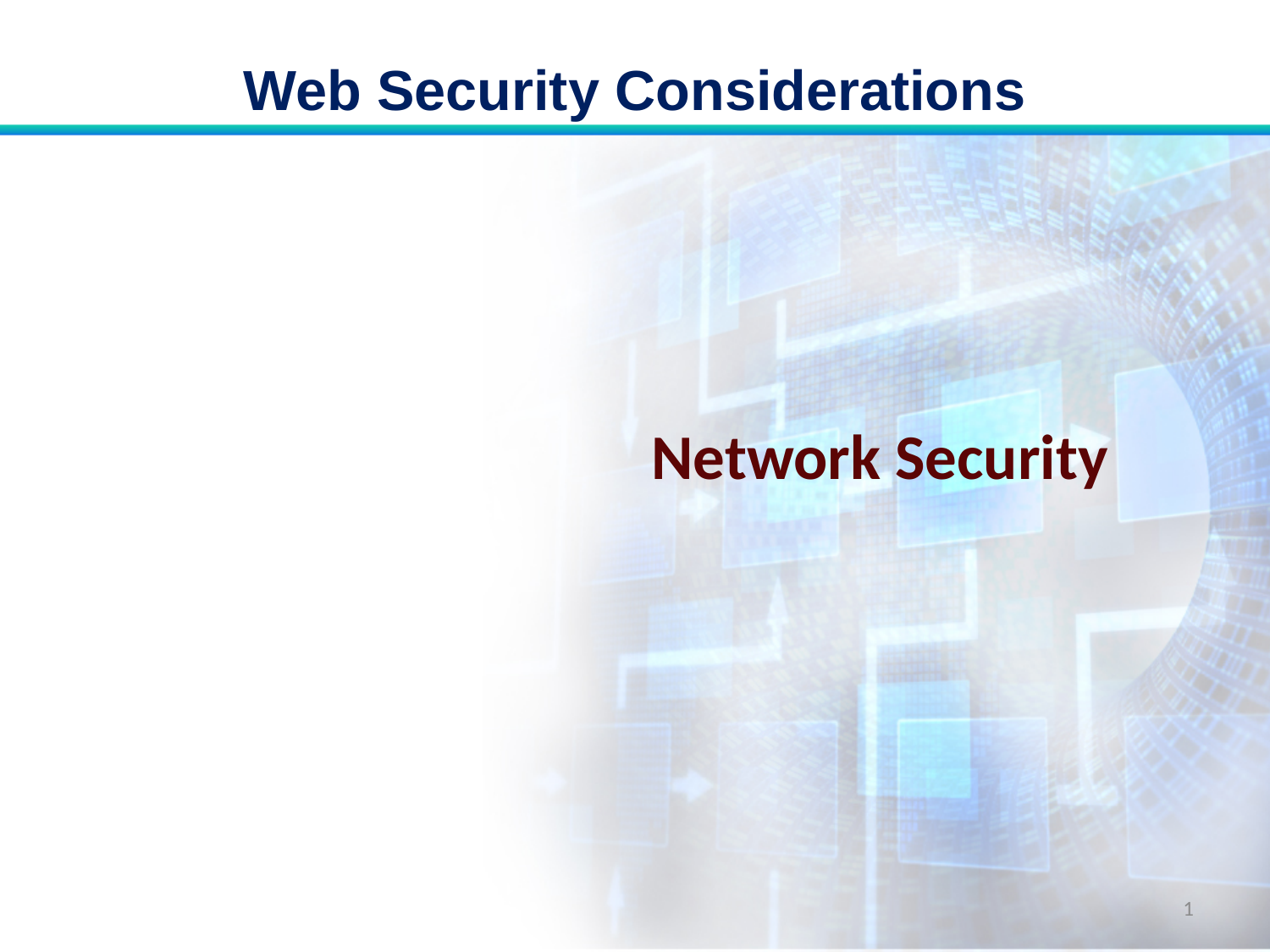

# Web Security Considerations
Network Security
1